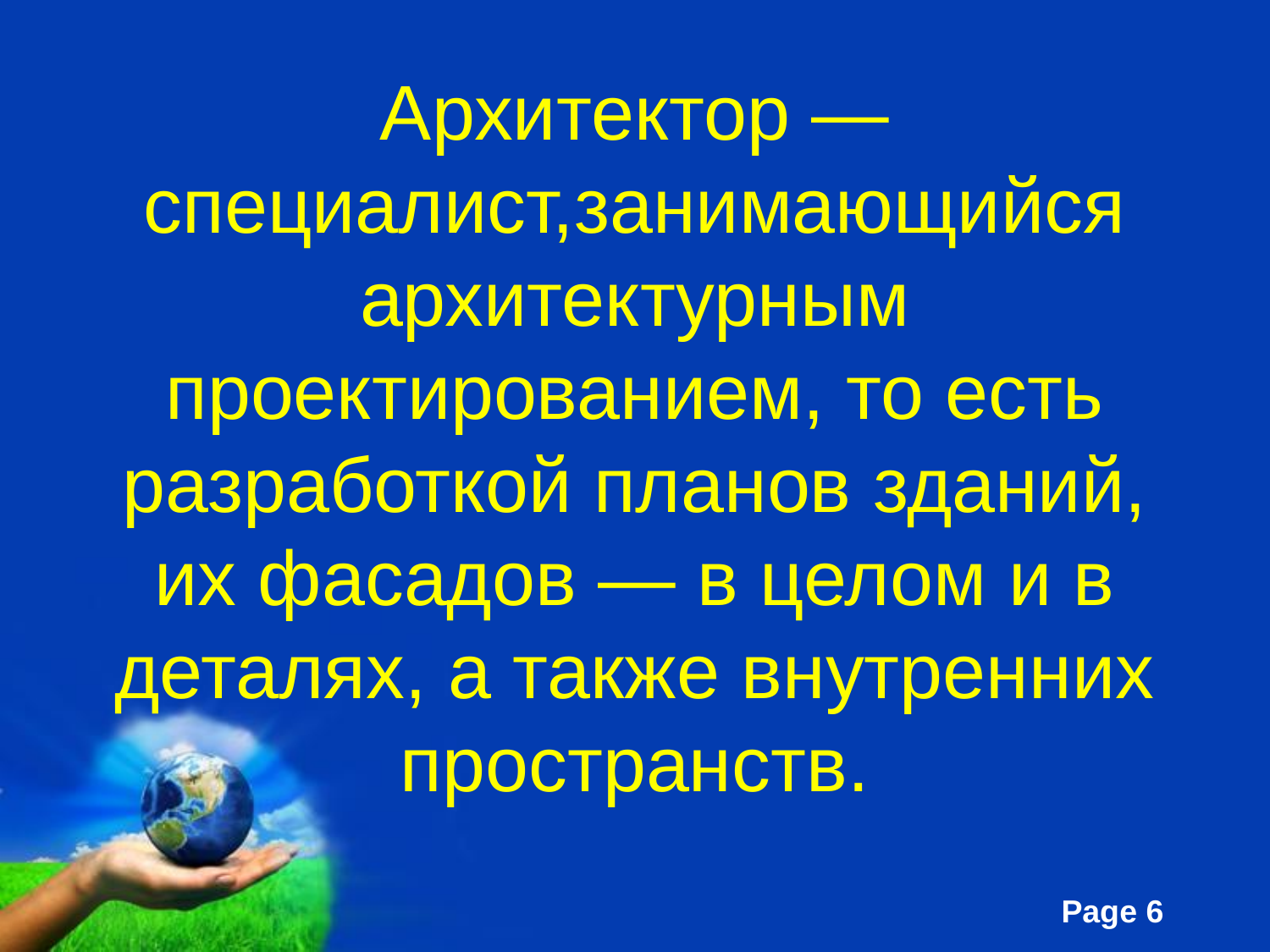

# Архитектор — специалист,занимающийся архитектурным проектированием, то есть разработкой планов зданий, их фасадов — в целом и в деталях, а также внутренних пространств.